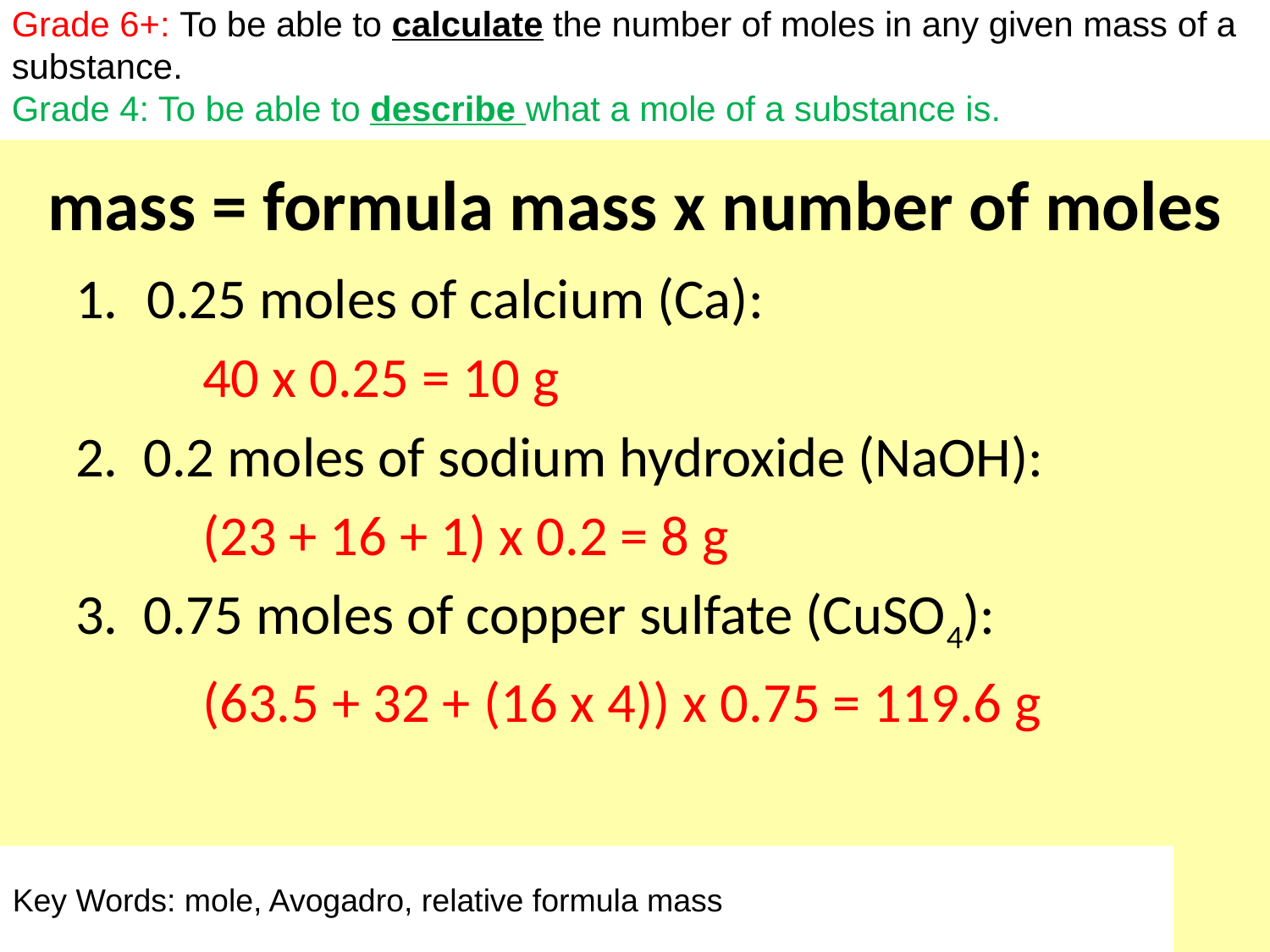

Aspire: To be able to calculate the number of moles in any given mass of a substance.
Challenge: To be able to describe what a mole of a substance is.
Grade 6+: To be able to calculate the number of moles in any given mass of a substance.
Grade 4: To be able to describe what a mole of a substance is.
Grade 5: To be able to calculate the number of moles in any given mass of a substance.
Grade 4: To be able to describe what a mole of a substance is.
Grade 6+: To be able to calculate the number of moles in any given mass of a substance.
Grade 4: To be able to describe what a mole of a substance is.
mass = formula mass x number of moles
0.25 moles of calcium (Ca):
	40 x 0.25 = 10 g
2.  0.2 moles of sodium hydroxide (NaOH):
	(23 + 16 + 1) x 0.2 = 8 g
3.  0.75 moles of copper sulfate (CuSO4):
	(63.5 + 32 + (16 x 4)) x 0.75 = 119.6 g
Key Words: mole, Avogadro, relative formula mass